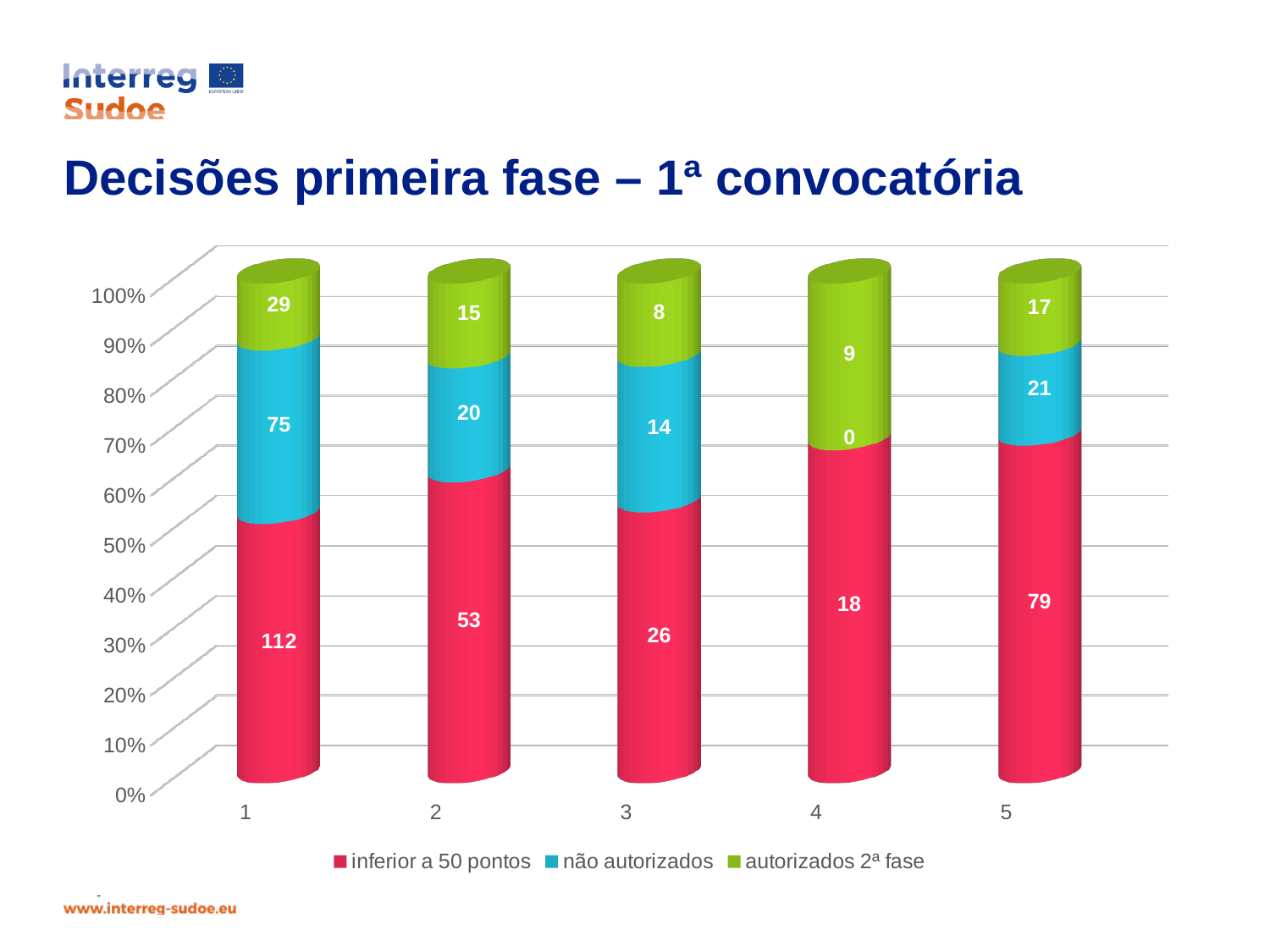

Decisões primeira fase – 1ª convocatória

[unsupported chart]